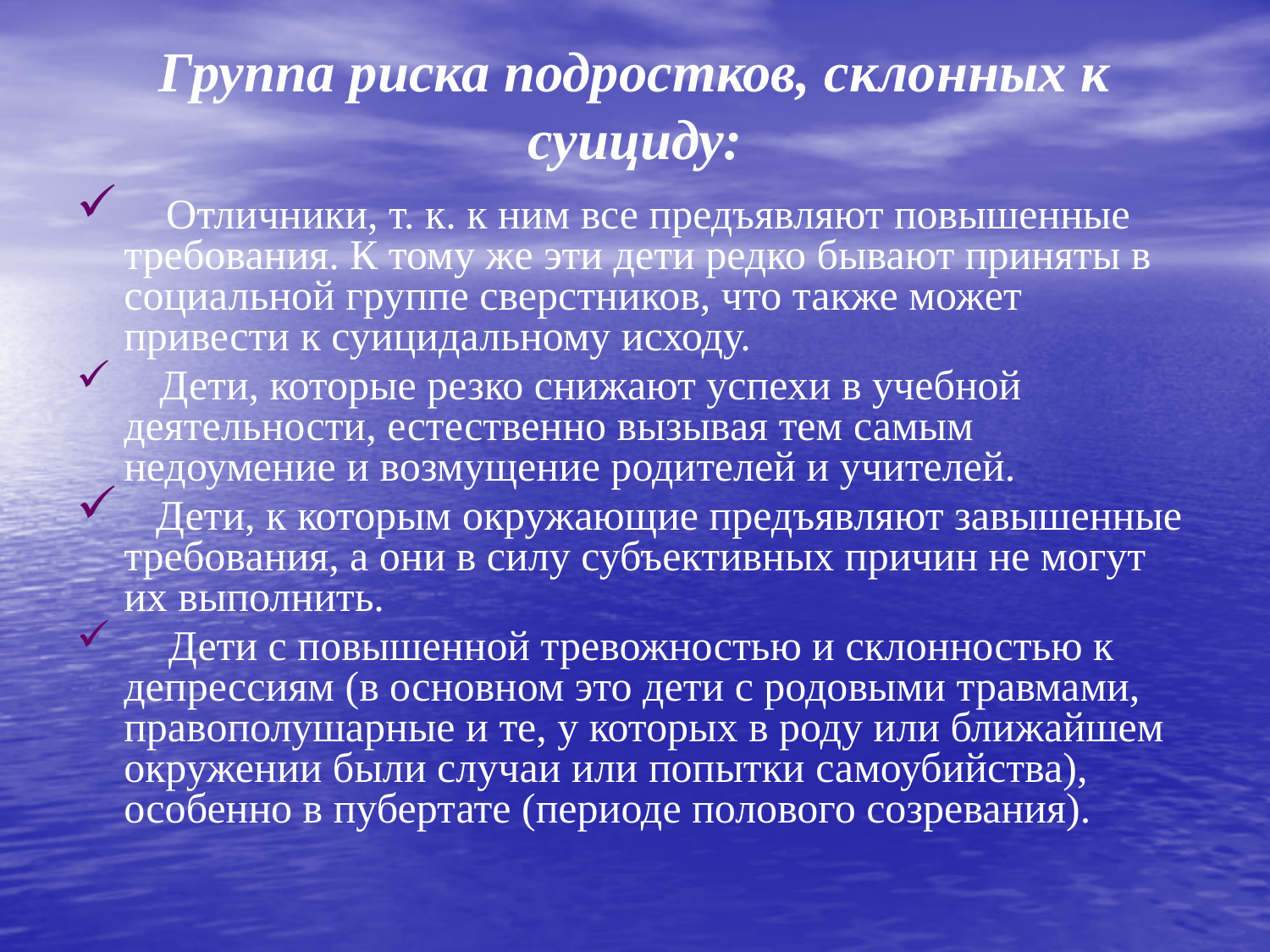

# Группа риска подростков, склонных к суициду:
    Отличники, т. к. к ним все предъявляют повышенные требования. К тому же эти дети редко бывают приняты в социальной группе сверстников, что также может привести к суицидальному исходу.
    Дети, которые резко снижают успехи в учебной деятельности, естественно вызывая тем самым недоумение и возмущение родителей и учителей.
   Дети, к которым окружающие предъявляют завышенные требования, а они в силу субъективных причин не могут их выполнить.
     Дети с повышенной тревожностью и склонностью к депрессиям (в основном это дети с родовыми травмами, правополушарные и те, у которых в роду или ближайшем окружении были случаи или попытки самоубийства), особенно в пубертате (периоде полового созревания).